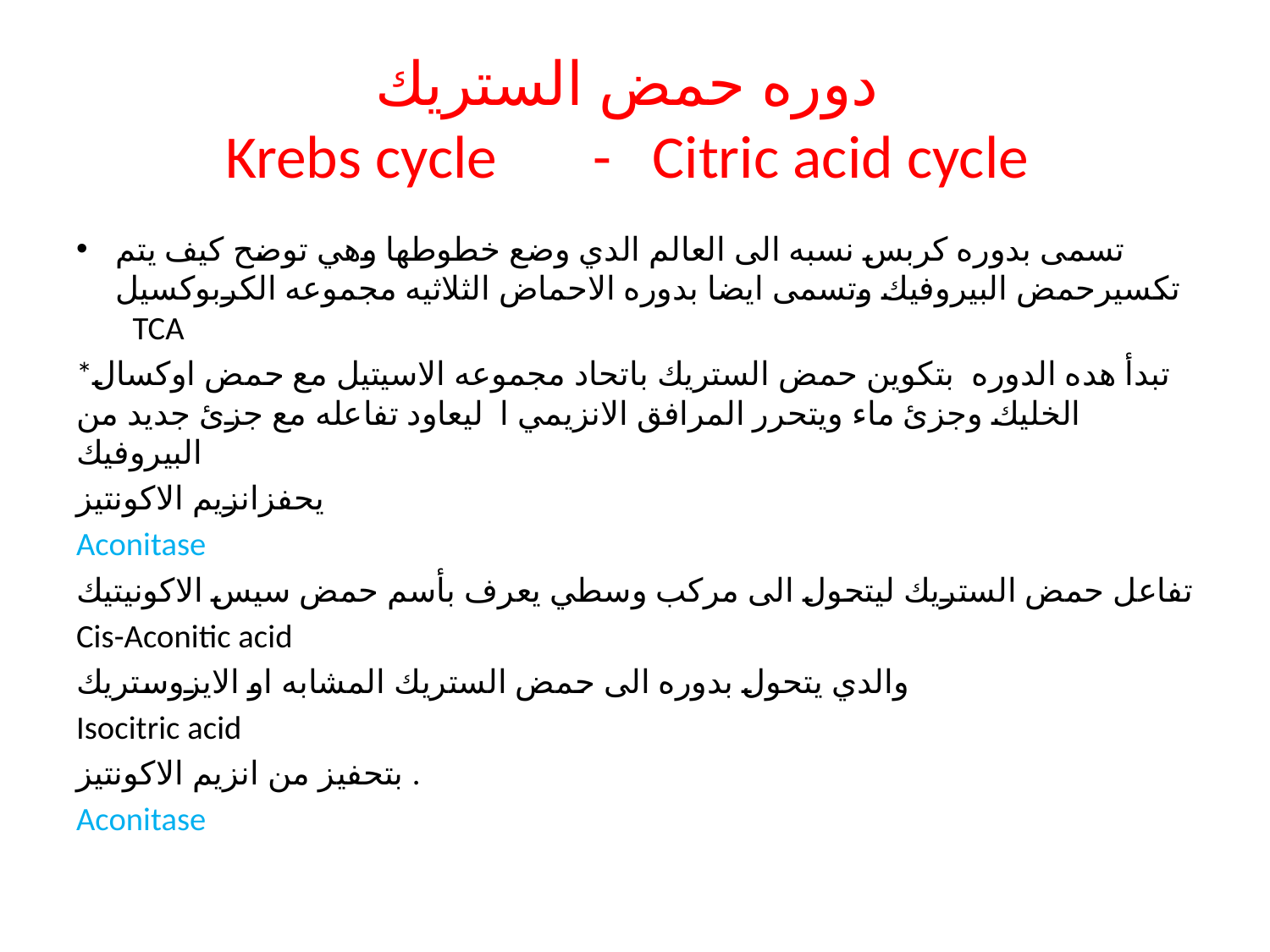

# دوره حمض الستريك Krebs cycle       -   Citric acid cycle
تسمى بدوره كربس نسبه الى العالم الدي وضع خطوطها وهي توضح كيف يتم تكسيرحمض البيروفيك وتسمى ايضا بدوره الاحماض الثلاثيه مجموعه الكربوكسيل    TCA
*تبدأ هده الدوره  بتكوين حمض الستريك باتحاد مجموعه الاسيتيل مع حمض اوكسال الخليك وجزئ ماء ويتحرر المرافق الانزيمي ا  ليعاود تفاعله مع جزئ جديد من البيروفيك
يحفزانزيم الاكونتيز
Aconitase
تفاعل حمض الستريك ليتحول الى مركب وسطي يعرف بأسم حمض سيس الاكونيتيك
Cis-Aconitic acid
والدي يتحول بدوره الى حمض الستريك المشابه او الايزوستريك
Isocitric acid
بتحفيز من انزيم الاكونتيز .
Aconitase